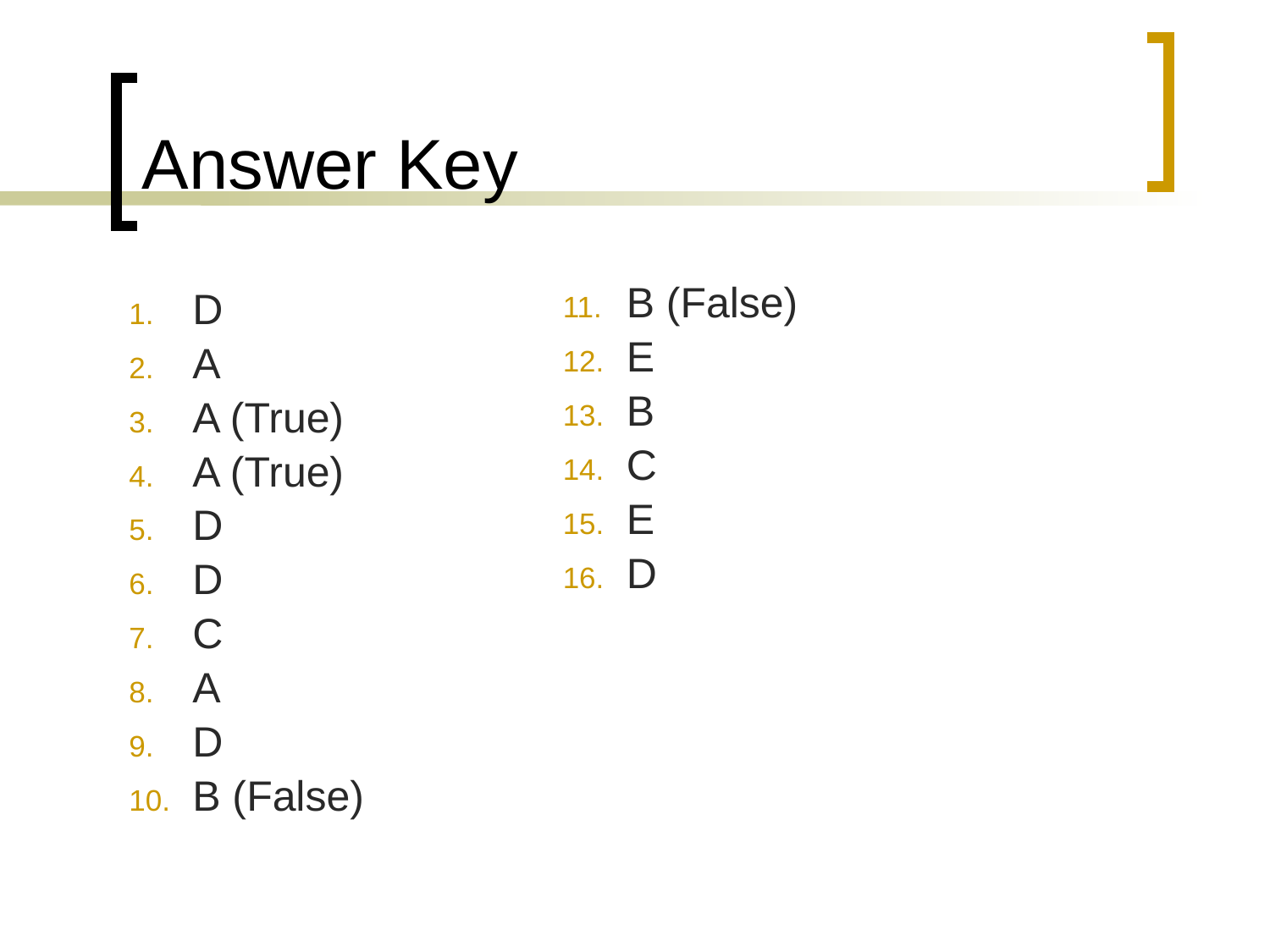

# Answer Key

D
A
A (True)
A (True)
D
D
C
A
D
B (False)

B (False)
E
B
C
E
D